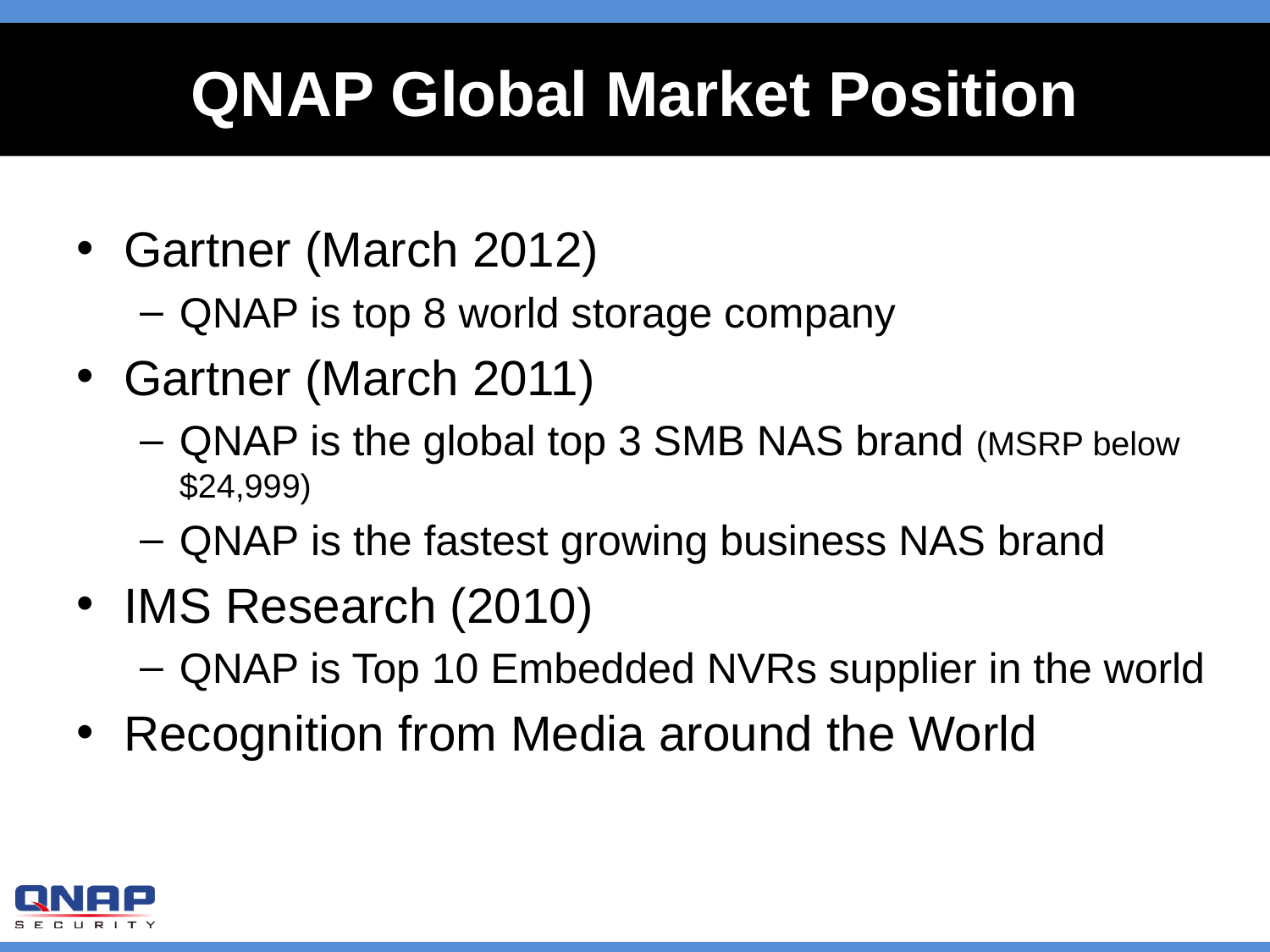

# QNAP Global Market Position

Gartner (March 2012)
QNAP is top 8 world storage company
Gartner (March 2011)
QNAP is the global top 3 SMB NAS brand (MSRP below $24,999)
QNAP is the fastest growing business NAS brand
IMS Research (2010)
QNAP is Top 10 Embedded NVRs supplier in the world
Recognition from Media around the World